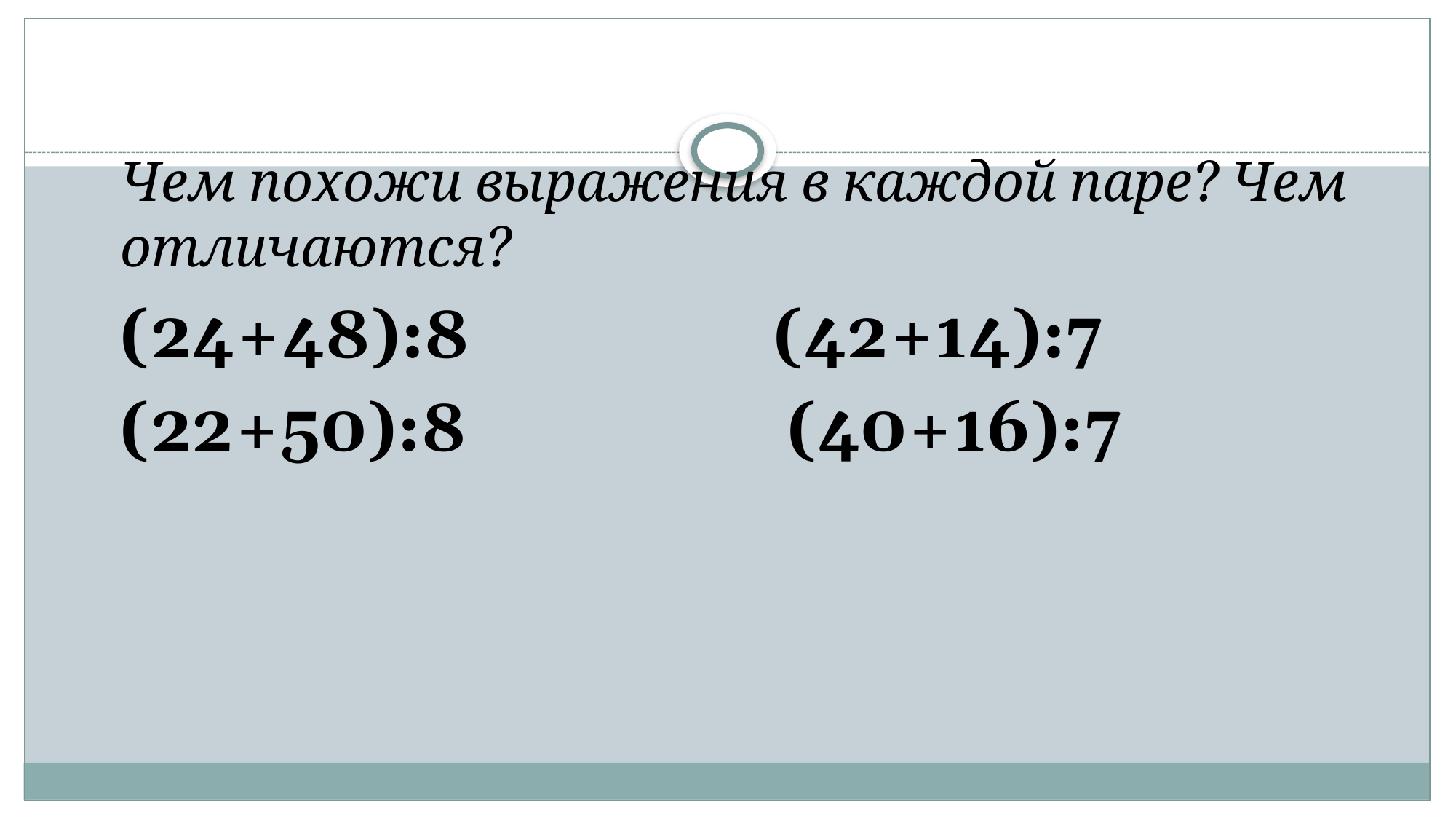

Чем похожи выражения в каждой паре? Чем отличаются?
(24+48):8                  (42+14):7
(22+50):8                   (40+16):7